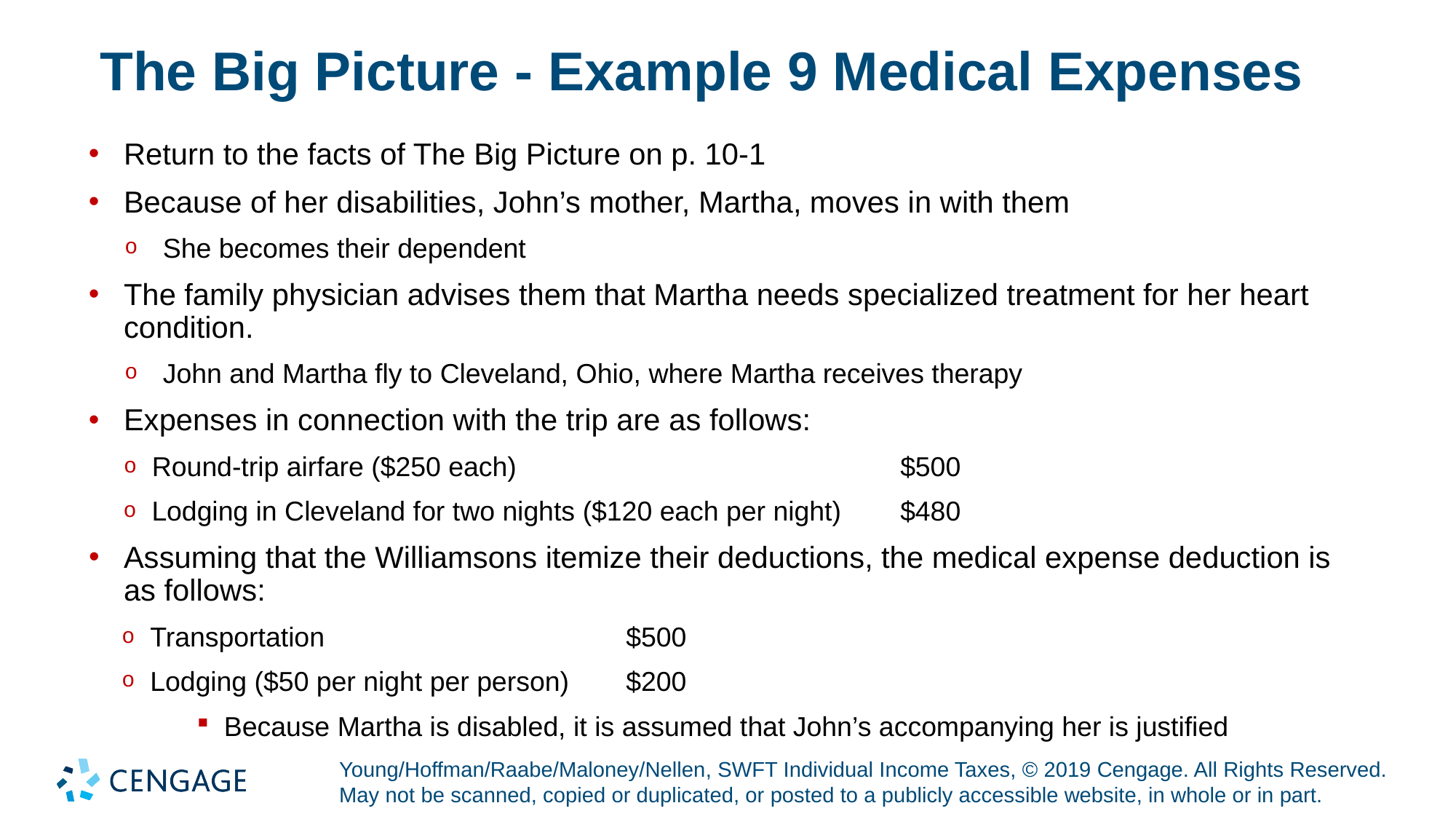

# The Big Picture - Example 9 Medical Expenses
Return to the facts of The Big Picture on p. 10-1
Because of her disabilities, John’s mother, Martha, moves in with them
She becomes their dependent
The family physician advises them that Martha needs specialized treatment for her heart condition.
John and Martha fly to Cleveland, Ohio, where Martha receives therapy
Expenses in connection with the trip are as follows:
| Round-trip airfare ($250 each) | $500 |
| --- | --- |
| Lodging in Cleveland for two nights ($120 each per night) | $480 |
Assuming that the Williamsons itemize their deductions, the medical expense deduction is as follows:
| Transportation | $500 |
| --- | --- |
| Lodging ($50 per night per person) | $200 |
Because Martha is disabled, it is assumed that John’s accompanying her is justified